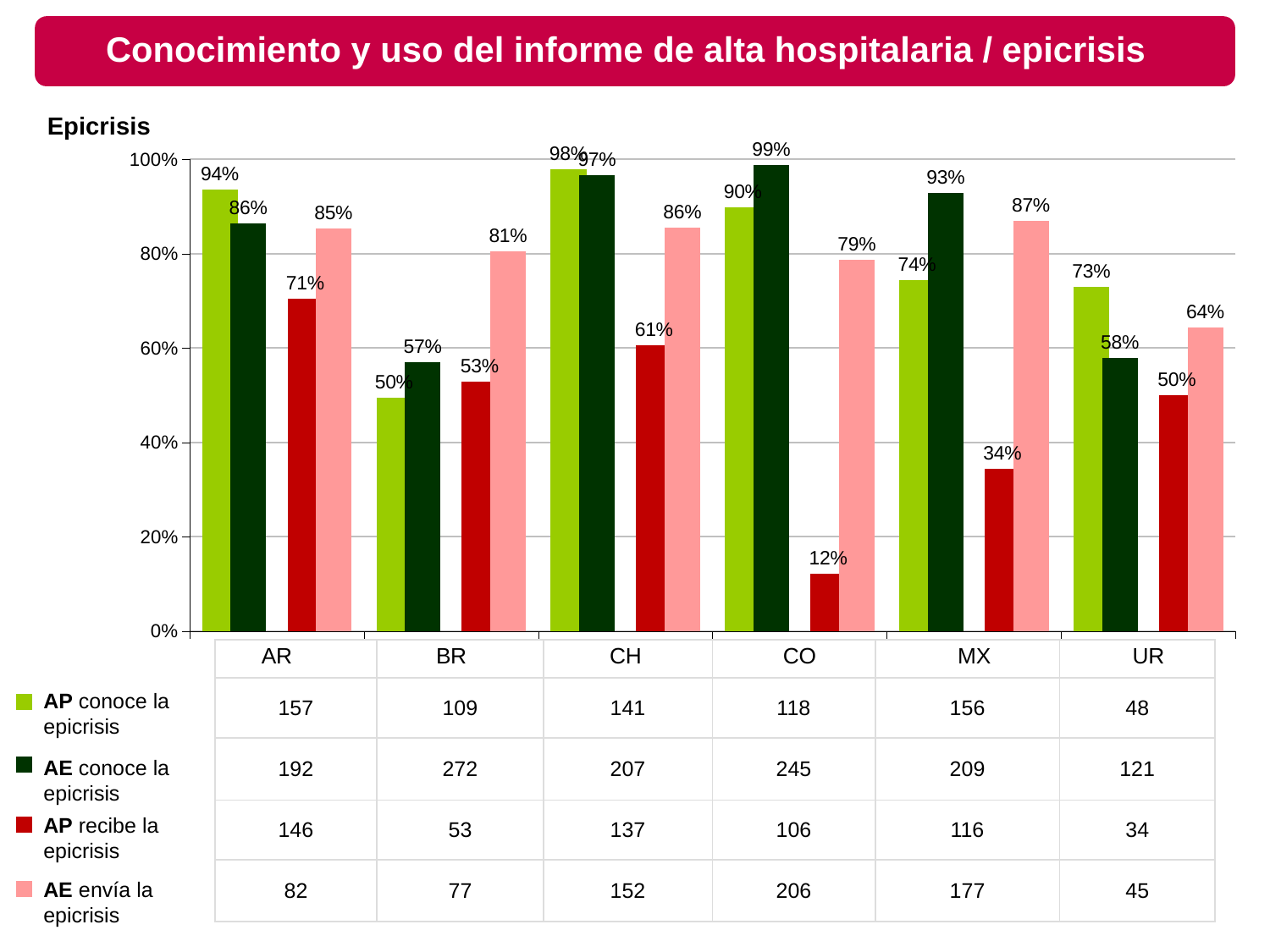

Conocimiento y uso del informe de alta hospitalaria / epicrisis
Epicrisis

### Chart

| Category | AP conoce el mecanismo | AE conoce el mecanismo |  | Utiliza el mecanismo | Recibe el mecanismo |
|---|---|---|---|---|---|
| AR | 0.9363 | 0.8646 | None | 0.7055 | 0.8537 |
| BR | 0.4954 | 0.5699 | None | 0.5283 | 0.8052 |
| CH | 0.9787 | 0.9662 | None | 0.6058 | 0.8553 |
| CO | 0.8983 | 0.9878 | None | 0.1226 | 0.7864 |
| MX | 0.7436 | 0.9282 | None | 0.3448 | 0.8701 |
| UR | 0.7292 | 0.5785 | None | 0.5 | 0.6444 |
|  |  |  |  |  |  |
| --- | --- | --- | --- | --- | --- |
| 157 | 109 | 141 | 118 | 156 | 48 |
| 192 | 272 | 207 | 245 | 209 | 121 |
| 146 | 53 | 137 | 106 | 116 | 34 |
| 82 | 77 | 152 | 206 | 177 | 45 |
AP conoce la epicrisis

AE conoce la epicrisis

AP recibe la epicrisis

AE envía la epicrisis